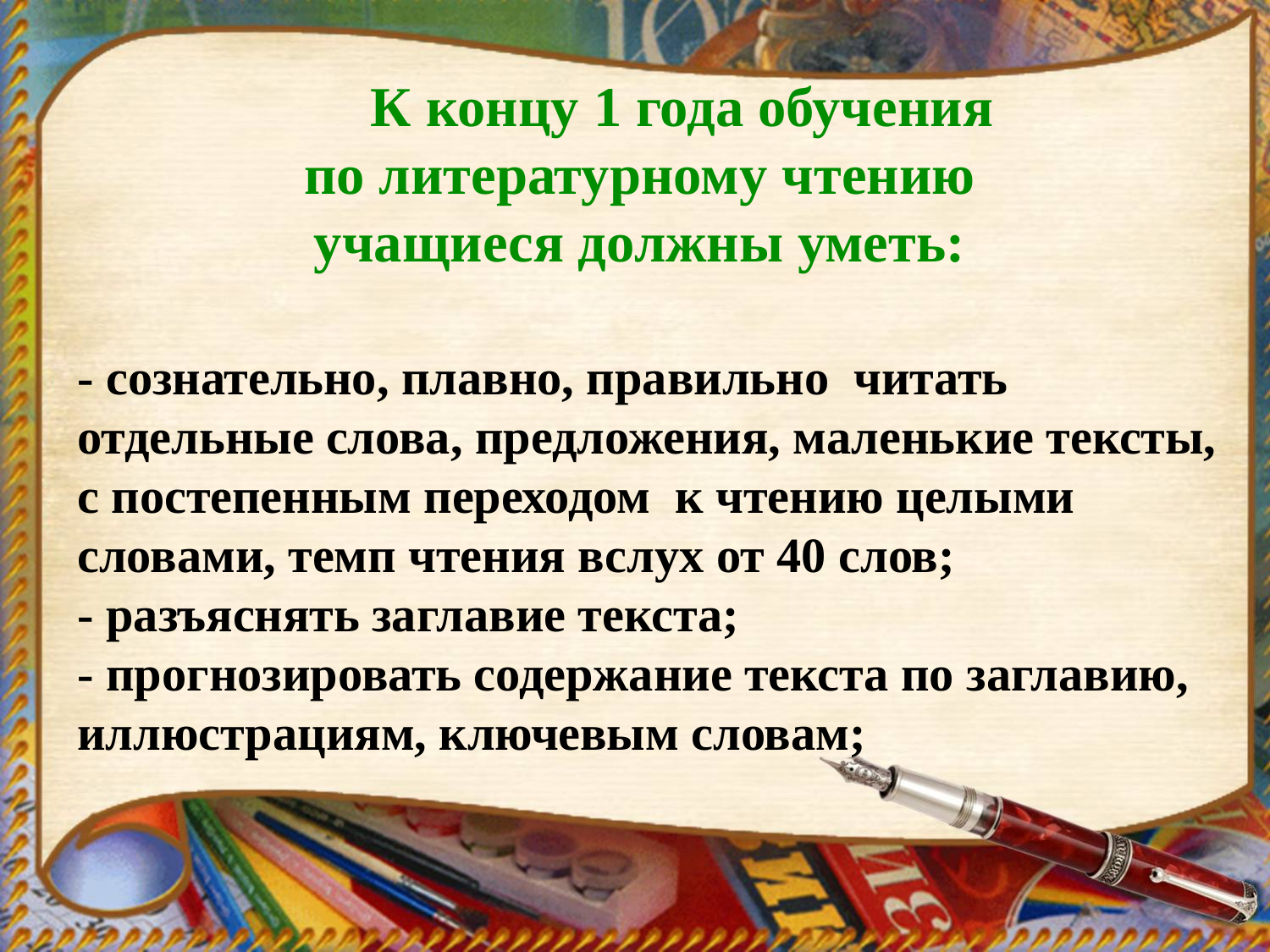

К концу 1 года обучения
по литературному чтению
учащиеся должны уметь:

- сознательно, плавно, правильно  читать отдельные слова, предложения, маленькие тексты, с постепенным переходом  к чтению целыми словами, темп чтения вслух от 40 слов;
- разъяснять заглавие текста;
- прогнозировать содержание текста по заглавию, иллюстрациям, ключевым словам;